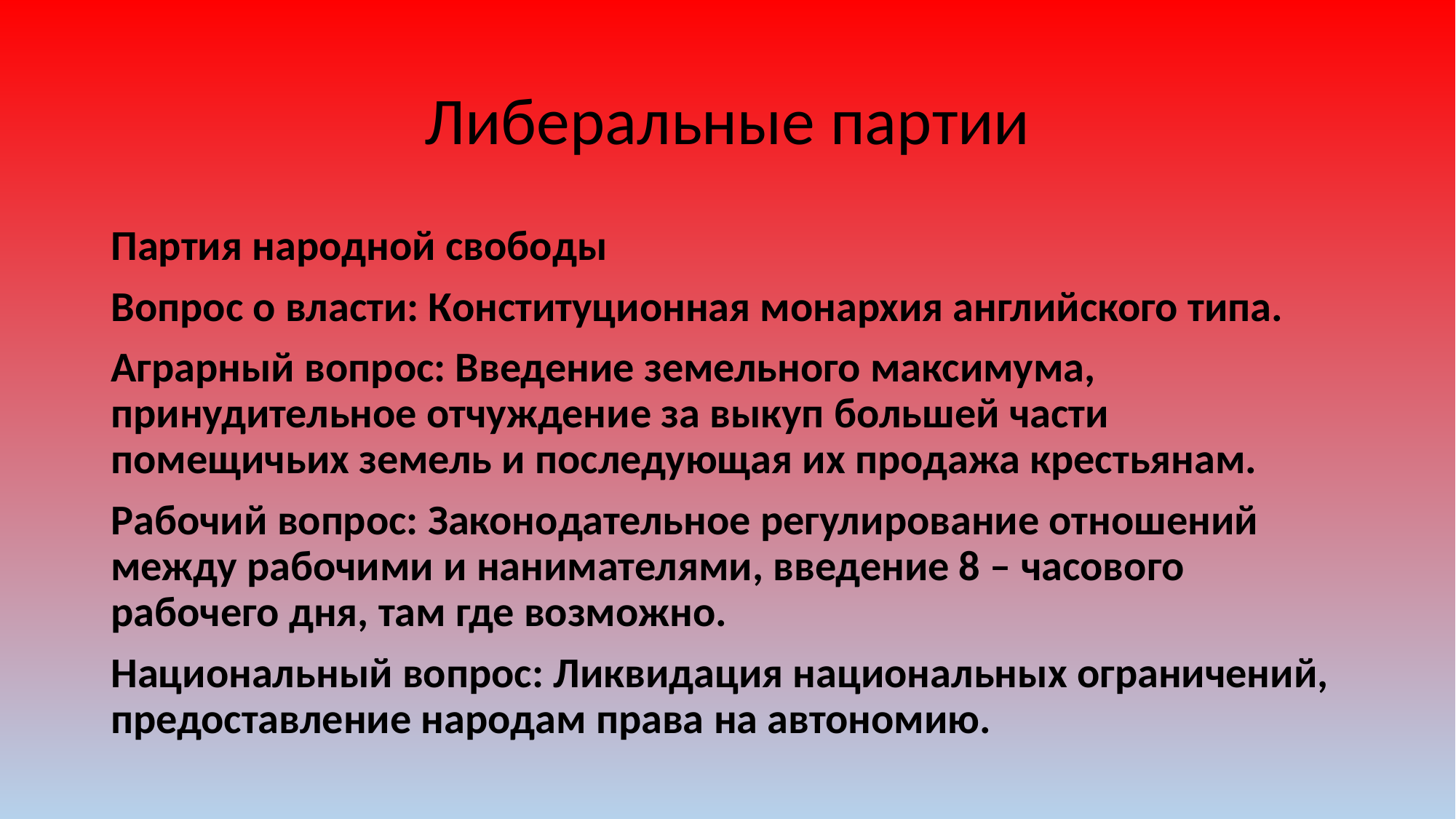

# Либеральные партии
Партия народной свободы
Вопрос о власти: Конституционная монархия английского типа.
Аграрный вопрос: Введение земельного максимума, принудительное отчуждение за выкуп большей части помещичьих земель и последующая их продажа крестьянам.
Рабочий вопрос: Законодательное регулирование отношений между рабочими и нанимателями, введение 8 – часового рабочего дня, там где возможно.
Национальный вопрос: Ликвидация национальных ограничений, предоставление народам права на автономию.